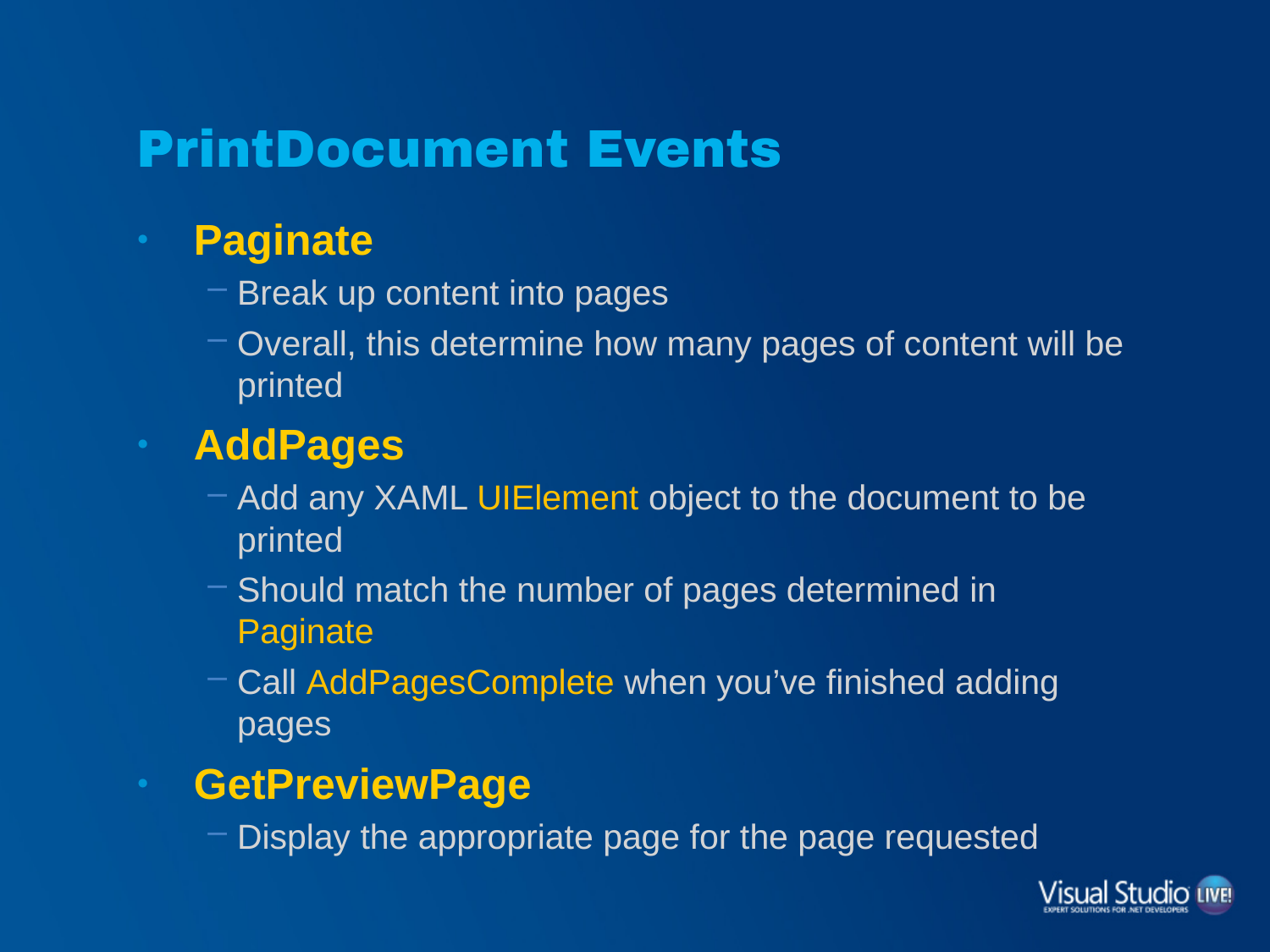

# PrintDocument Events
Paginate
Break up content into pages
Overall, this determine how many pages of content will be printed
AddPages
Add any XAML UIElement object to the document to be printed
Should match the number of pages determined in Paginate
Call AddPagesComplete when you’ve finished adding pages
GetPreviewPage
Display the appropriate page for the page requested